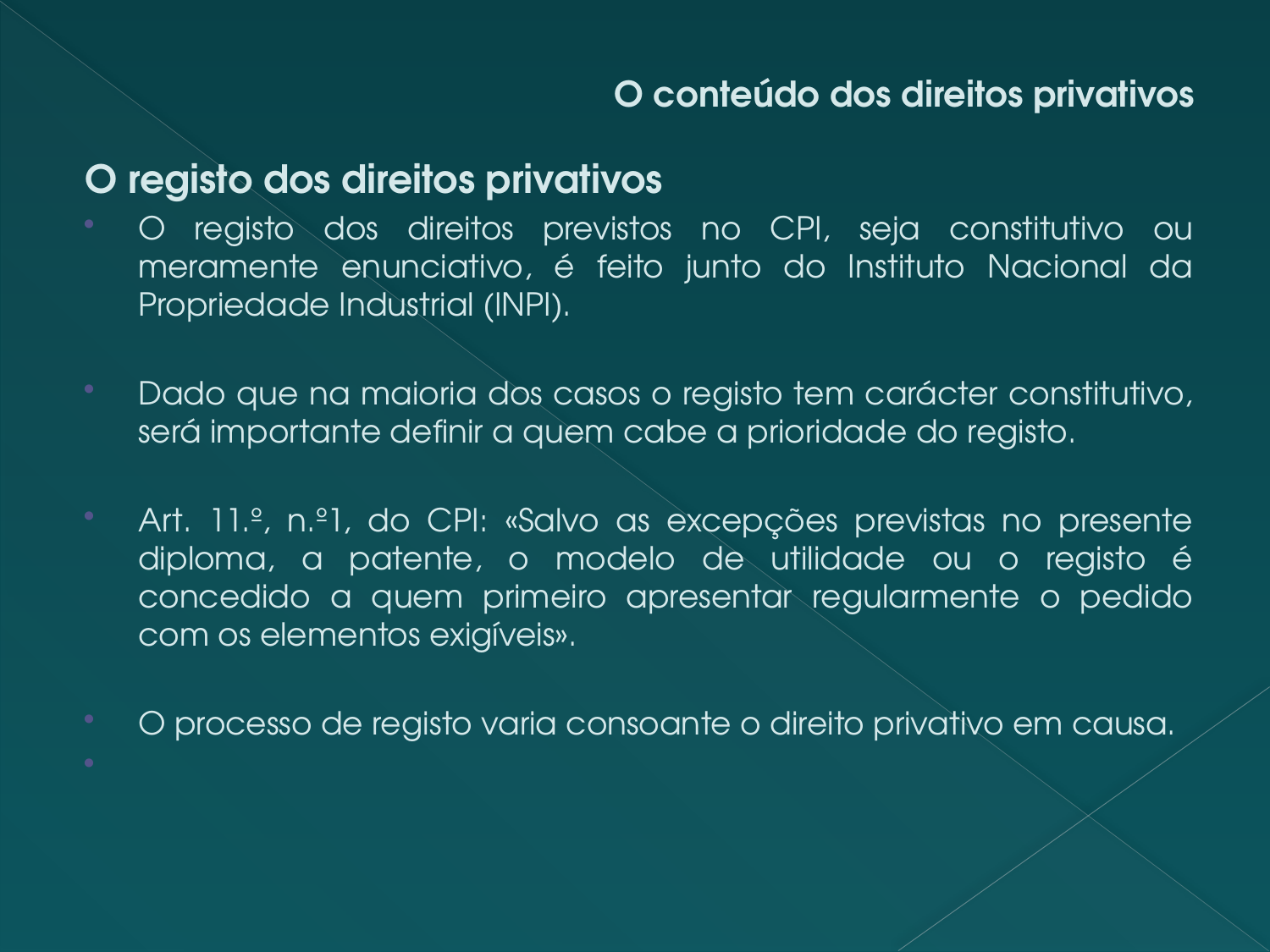

# O conteúdo dos direitos privativos
O registo dos direitos privativos
O registo dos direitos previstos no CPI, seja constitutivo ou meramente enunciativo, é feito junto do Instituto Nacional da Propriedade Industrial (INPI).

Dado que na maioria dos casos o registo tem carácter constitutivo, será importante definir a quem cabe a prioridade do registo.

Art. 11.º, n.º1, do CPI: «Salvo as excepções previstas no presente diploma, a patente, o modelo de utilidade ou o registo é concedido a quem primeiro apresentar regularmente o pedido com os elementos exigíveis».

O processo de registo varia consoante o direito privativo em causa.